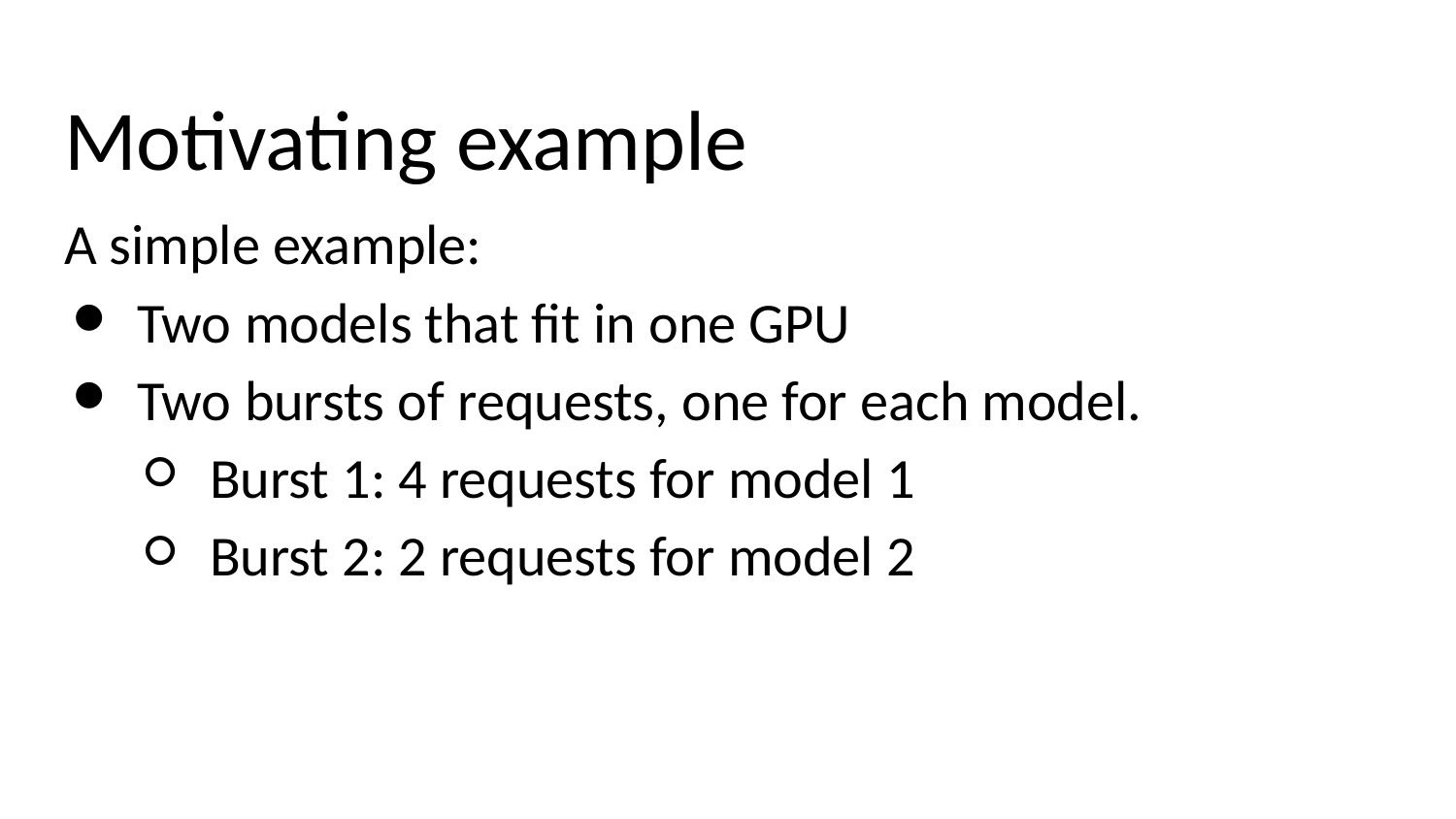

# Motivating example
A simple example:
Two models that fit in one GPU
Two bursts of requests, one for each model.
Burst 1: 4 requests for model 1
Burst 2: 2 requests for model 2